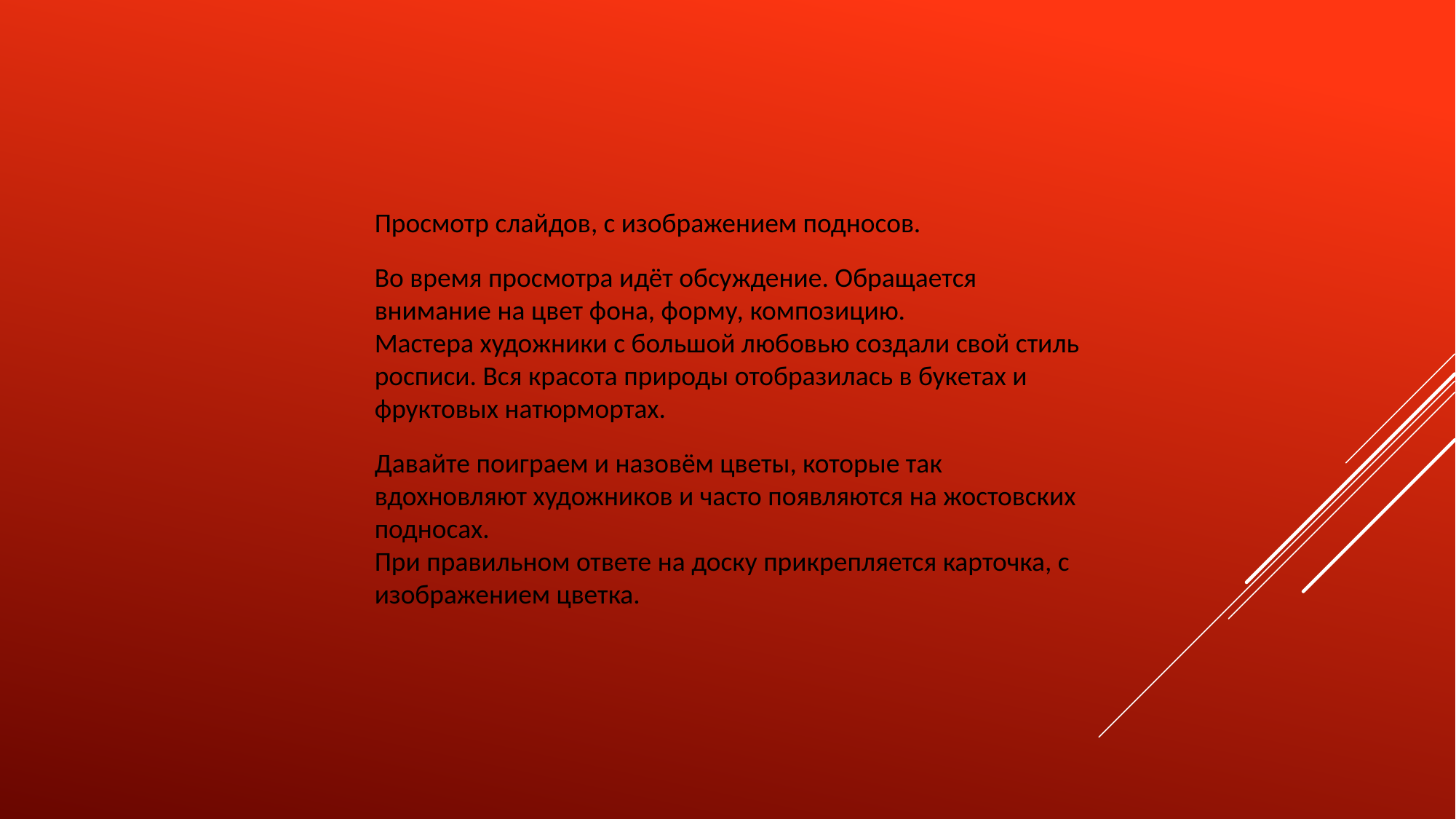

Просмотр слайдов, с изображением подносов.

Во время просмотра идёт обсуждение. Обращается внимание на цвет фона, форму, композицию.
Мастера художники с большой любовью создали свой стиль росписи. Вся красота природы отобразилась в букетах и фруктовых натюрмортах.

Давайте поиграем и назовём цветы, которые так вдохновляют художников и часто появляются на жостовских подносах.
При правильном ответе на доску прикрепляется карточка, с изображением цветка.